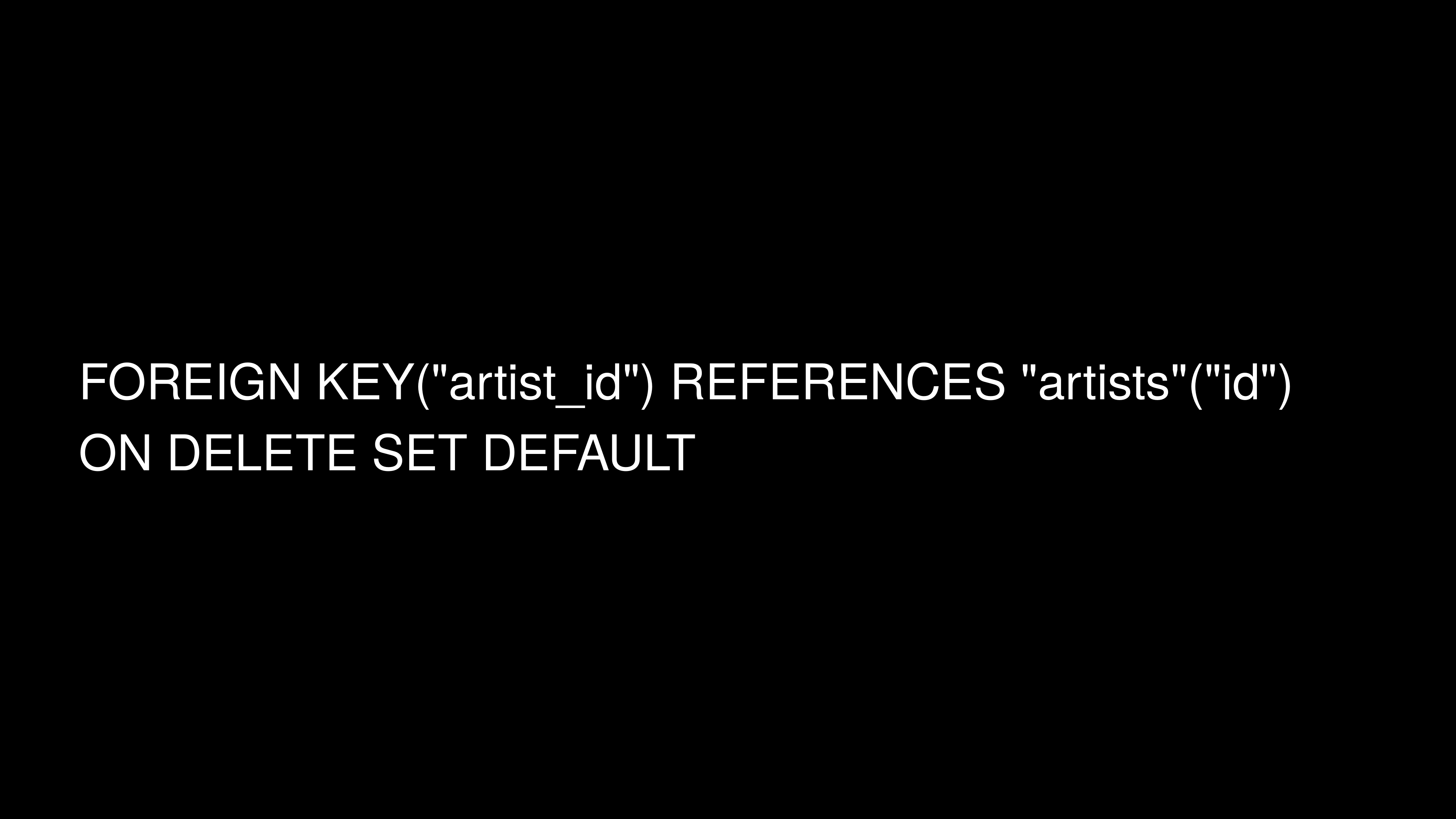

FOREIGN KEY("artist_id") REFERENCES "artists"("id")
ON DELETE SET DEFAULT